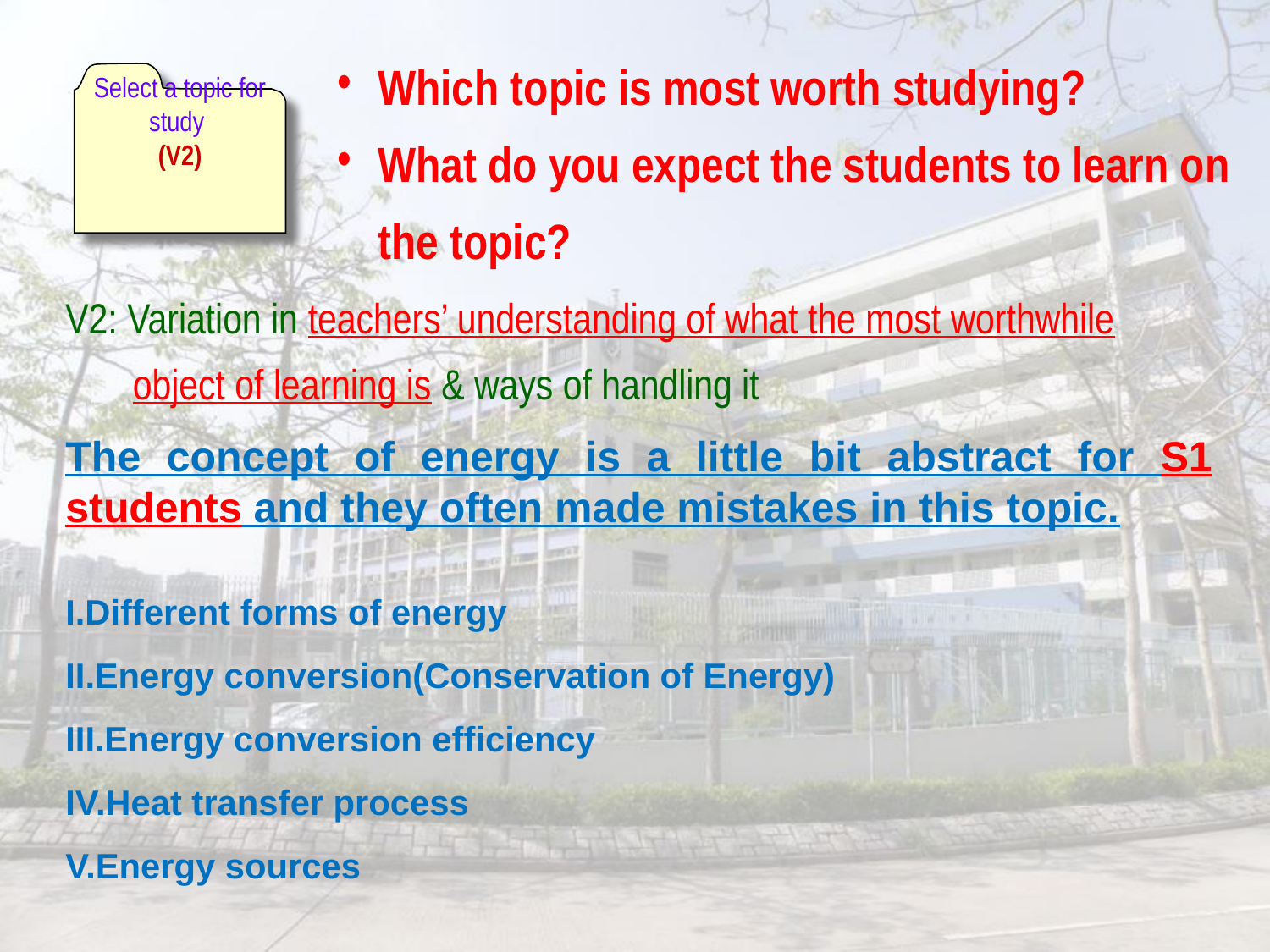

Which topic is most worth studying?
What do you expect the students to learn on the topic?
Select a topic for study
(V2)
V2: Variation in teachers’ understanding of what the most worthwhile object of learning is & ways of handling it
The concept of energy is a little bit abstract for S1 students and they often made mistakes in this topic.

Different forms of energy
Energy conversion(Conservation of Energy)
Energy conversion efficiency
Heat transfer process
Energy sources